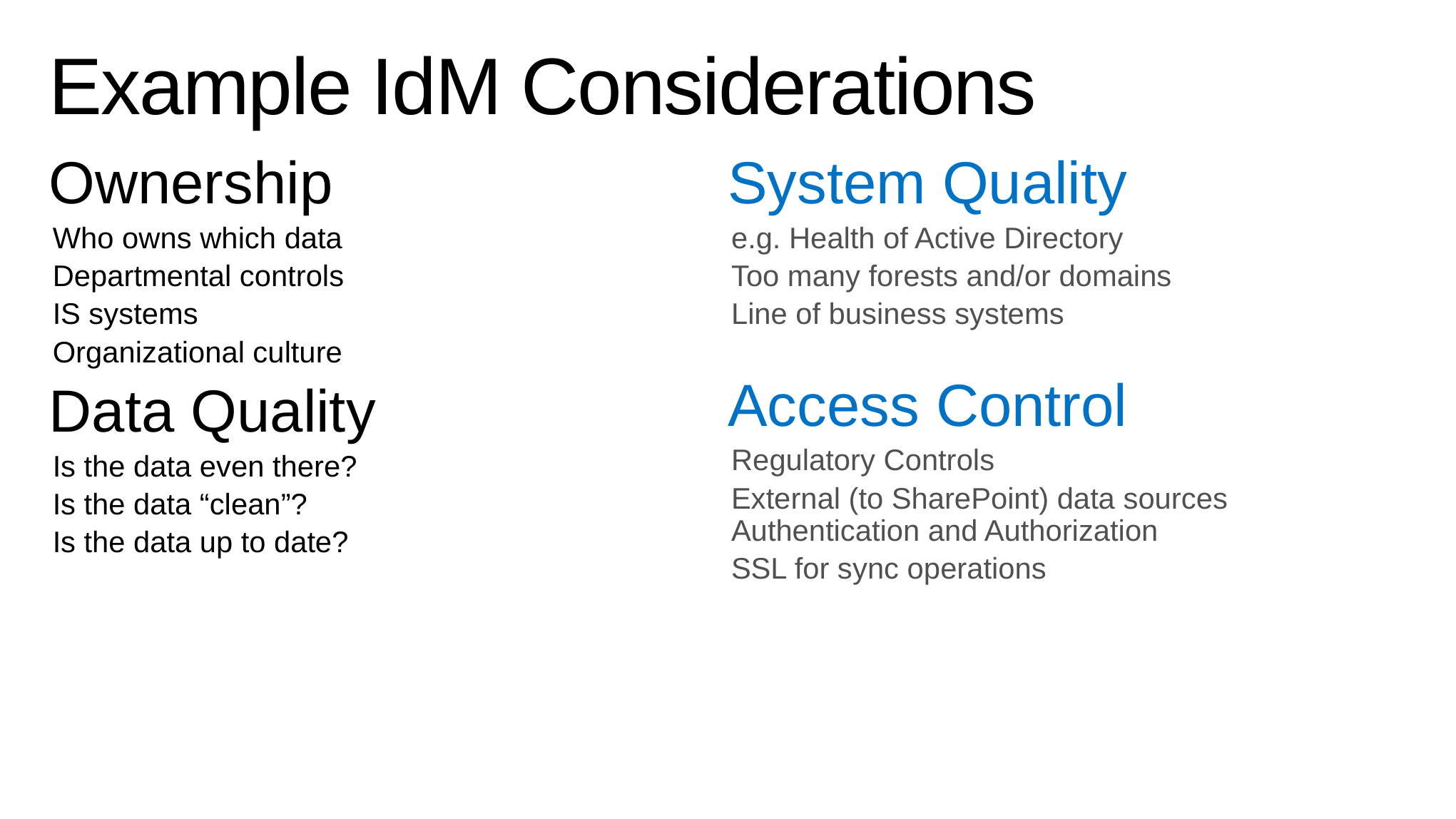

# Example IdM Considerations
Ownership
Who owns which data
Departmental controls
IS systems
Organizational culture
Data Quality
Is the data even there?
Is the data “clean”?
Is the data up to date?
System Quality
e.g. Health of Active Directory
Too many forests and/or domains
Line of business systems
Access Control
Regulatory Controls
External (to SharePoint) data sources
Authentication and Authorization
SSL for sync operations